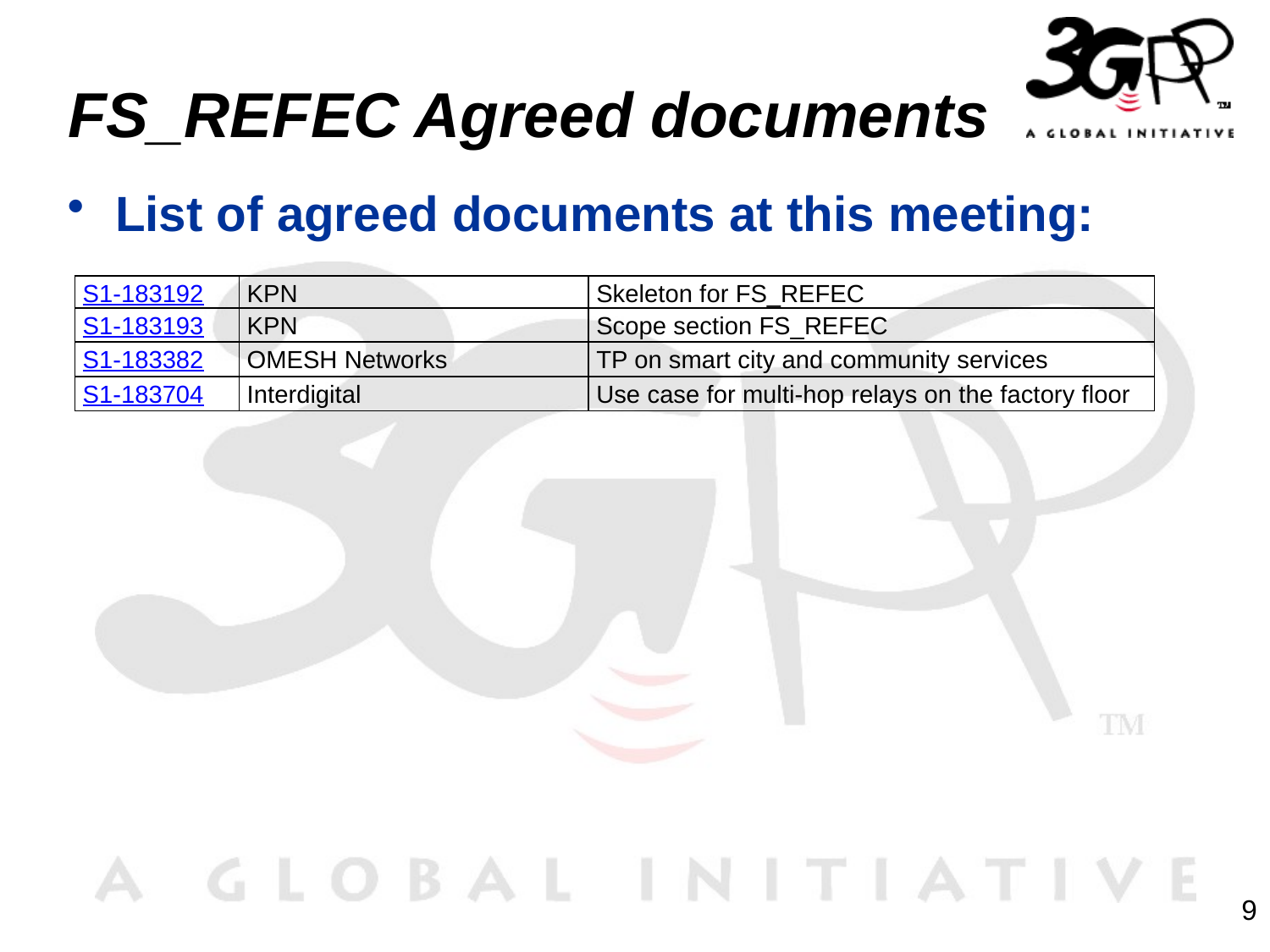

# FS_REFEC Agreed documents
List of agreed documents at this meeting:

| S1-183192 | KPN | Skeleton for FS\_REFEC |
| --- | --- | --- |
| S1-183193 | KPN | Scope section FS\_REFEC |
| S1-183382 | OMESH Networks | TP on smart city and community services |
| S1-183704 | Interdigital | Use case for multi-hop relays on the factory floor |
9